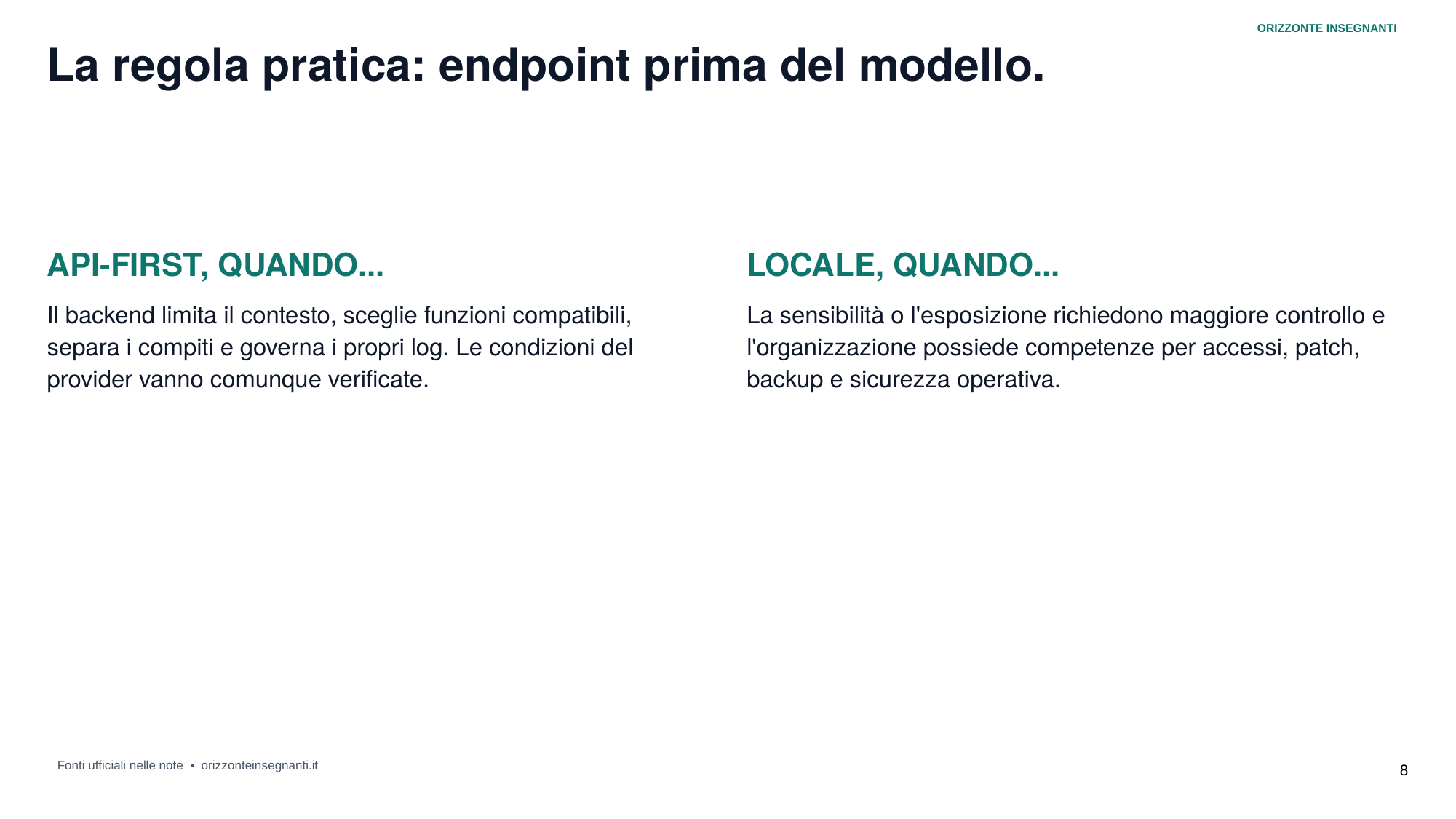

ORIZZONTE INSEGNANTI
La regola pratica: endpoint prima del modello.
API-FIRST, QUANDO...
Il backend limita il contesto, sceglie funzioni compatibili, separa i compiti e governa i propri log. Le condizioni del provider vanno comunque verificate.
LOCALE, QUANDO...
La sensibilità o l'esposizione richiedono maggiore controllo e l'organizzazione possiede competenze per accessi, patch, backup e sicurezza operativa.
8
Fonti ufficiali nelle note  •  orizzonteinsegnanti.it